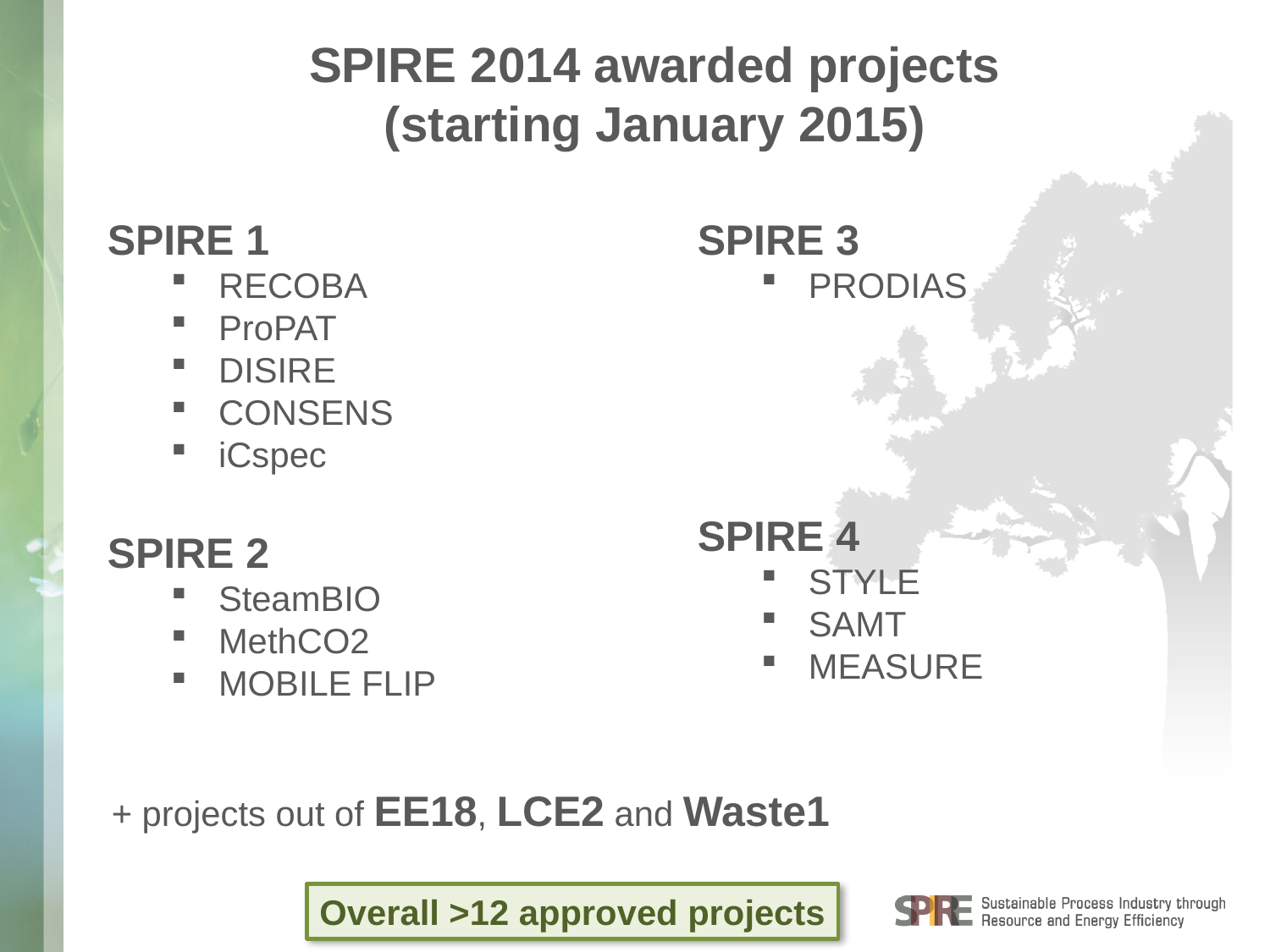

SPIRE 2014 awarded projects
(starting January 2015)
SPIRE 1
RECOBA
ProPAT
DISIRE
CONSENS
iCspec

SPIRE 2
SteamBIO
MethCO2
MOBILE FLIP

SPIRE 3
PRODIAS

SPIRE 4
STYLE
SAMT
MEASURE

+ projects out of EE18, LCE2 and Waste1
Overall >12 approved projects